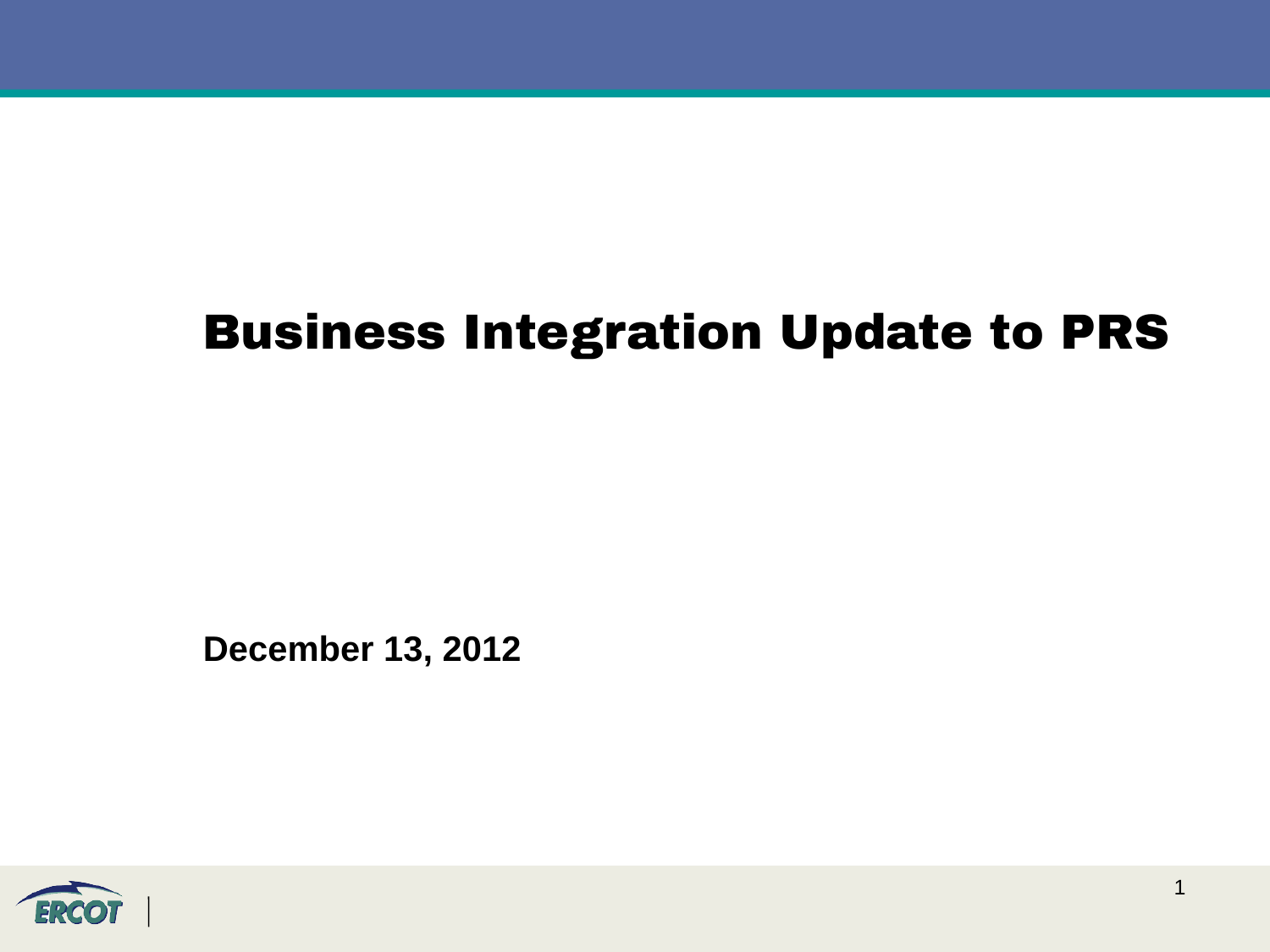

Business Integration Update to PRS

December 13, 2012